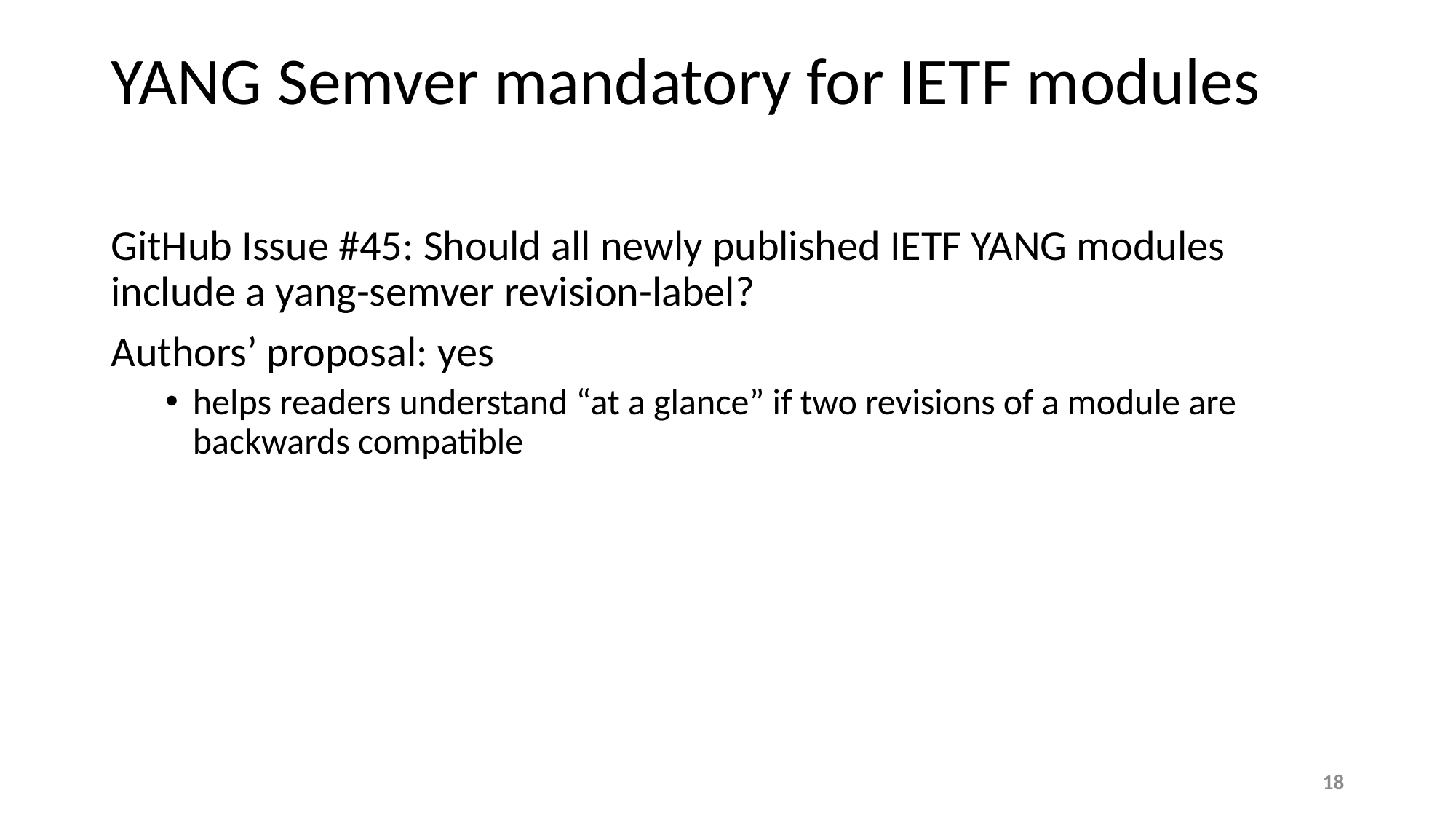

# YANG Semver mandatory for IETF modules
GitHub Issue #45: Should all newly published IETF YANG modules include a yang-semver revision-label?
Authors’ proposal: yes
helps readers understand “at a glance” if two revisions of a module are backwards compatible
18